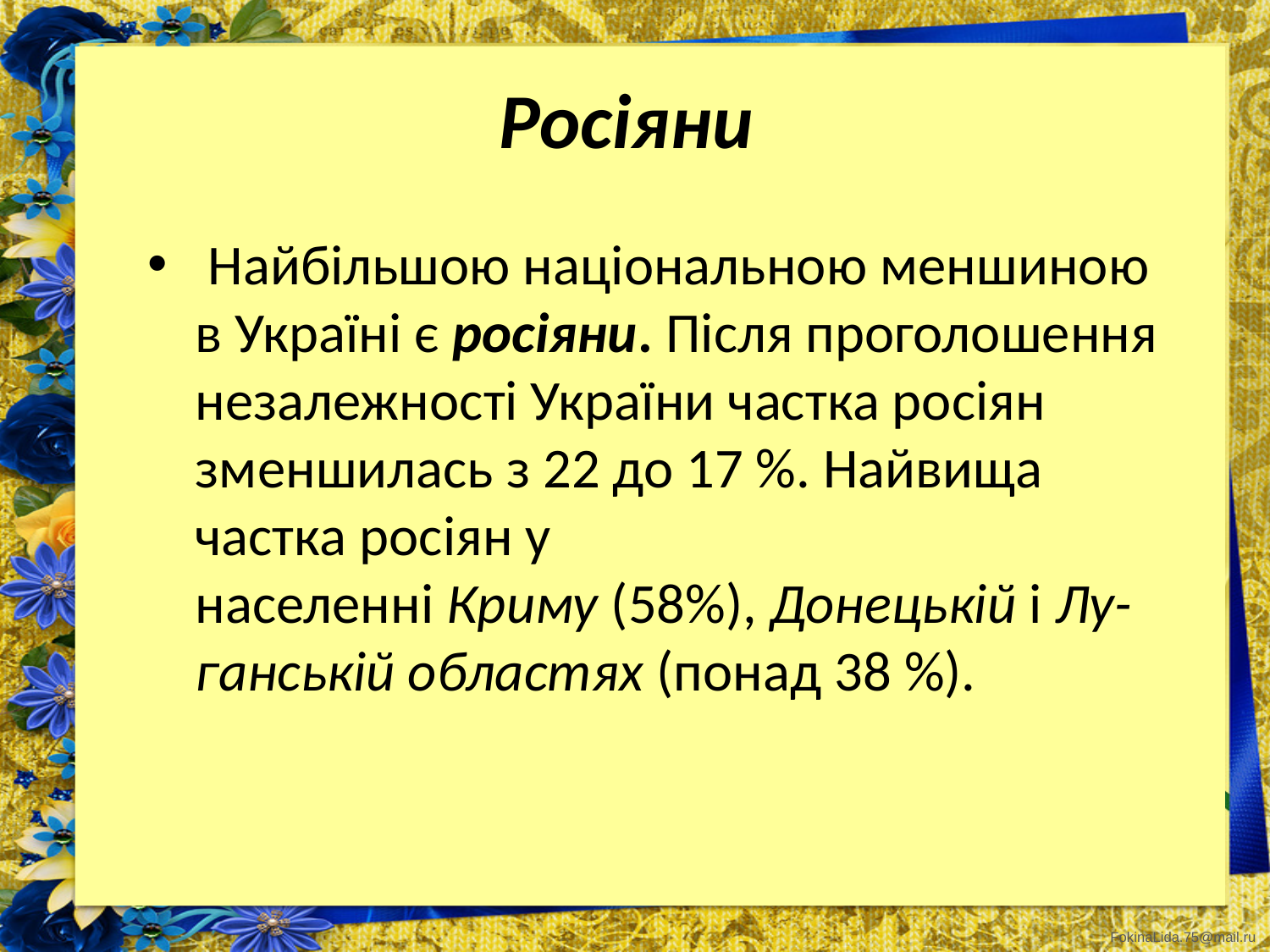

Росіяни
 Найбільшою національною меншиною в Україні є росіяни. Після проголошення незалежності України частка росіян зменшилась з 22 до 17 %. Найвища частка росіян у населенні Криму (58%), Донецькій і Лу- ганській областях (понад 38 %).